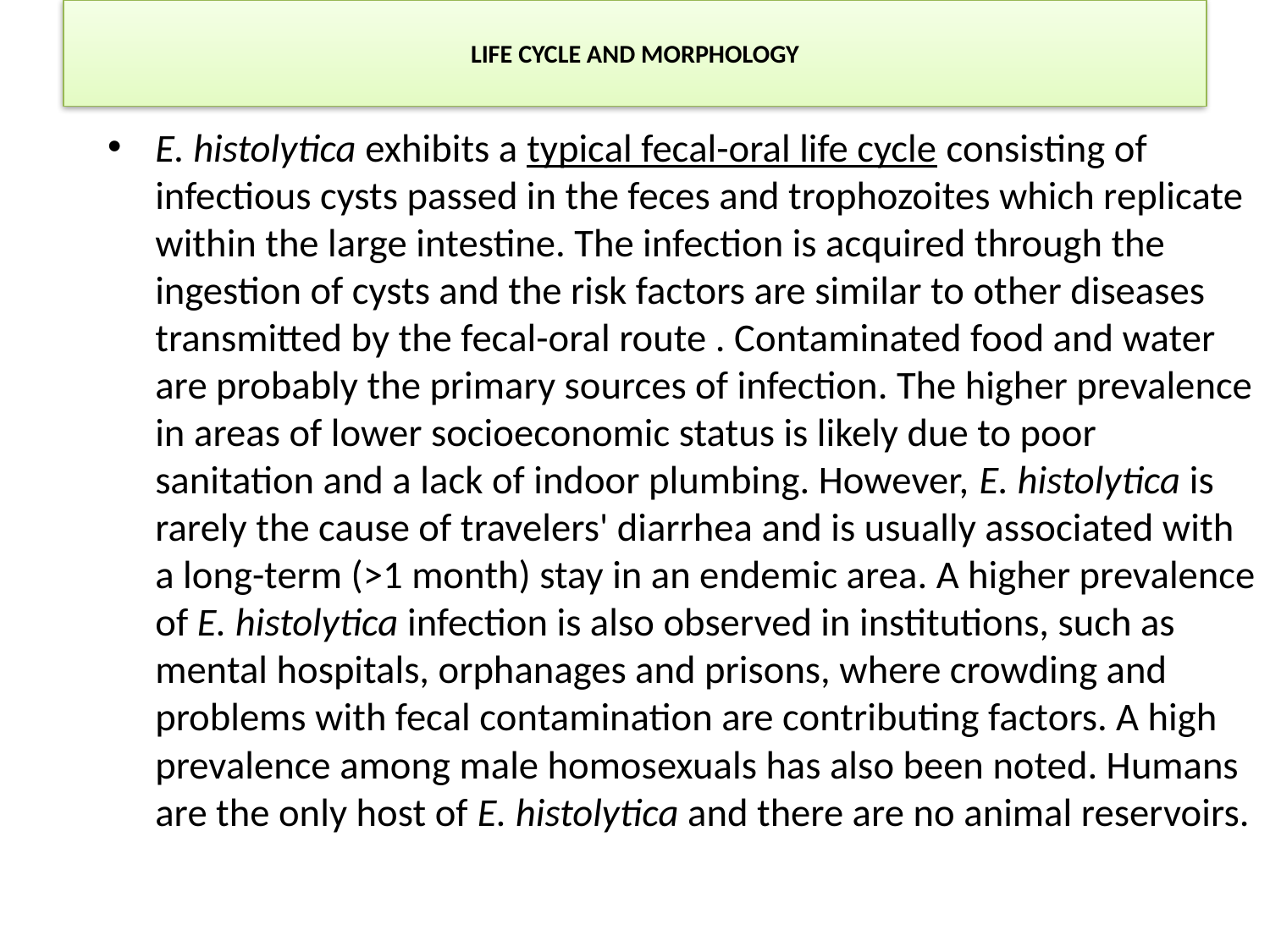

# LIFE CYCLE AND MORPHOLOGY
E. histolytica exhibits a typical fecal-oral life cycle consisting of infectious cysts passed in the feces and trophozoites which replicate within the large intestine. The infection is acquired through the ingestion of cysts and the risk factors are similar to other diseases transmitted by the fecal-oral route . Contaminated food and water are probably the primary sources of infection. The higher prevalence in areas of lower socioeconomic status is likely due to poor sanitation and a lack of indoor plumbing. However, E. histolytica is rarely the cause of travelers' diarrhea and is usually associated with a long-term (>1 month) stay in an endemic area. A higher prevalence of E. histolytica infection is also observed in institutions, such as mental hospitals, orphanages and prisons, where crowding and problems with fecal contamination are contributing factors. A high prevalence among male homosexuals has also been noted. Humans are the only host of E. histolytica and there are no animal reservoirs.